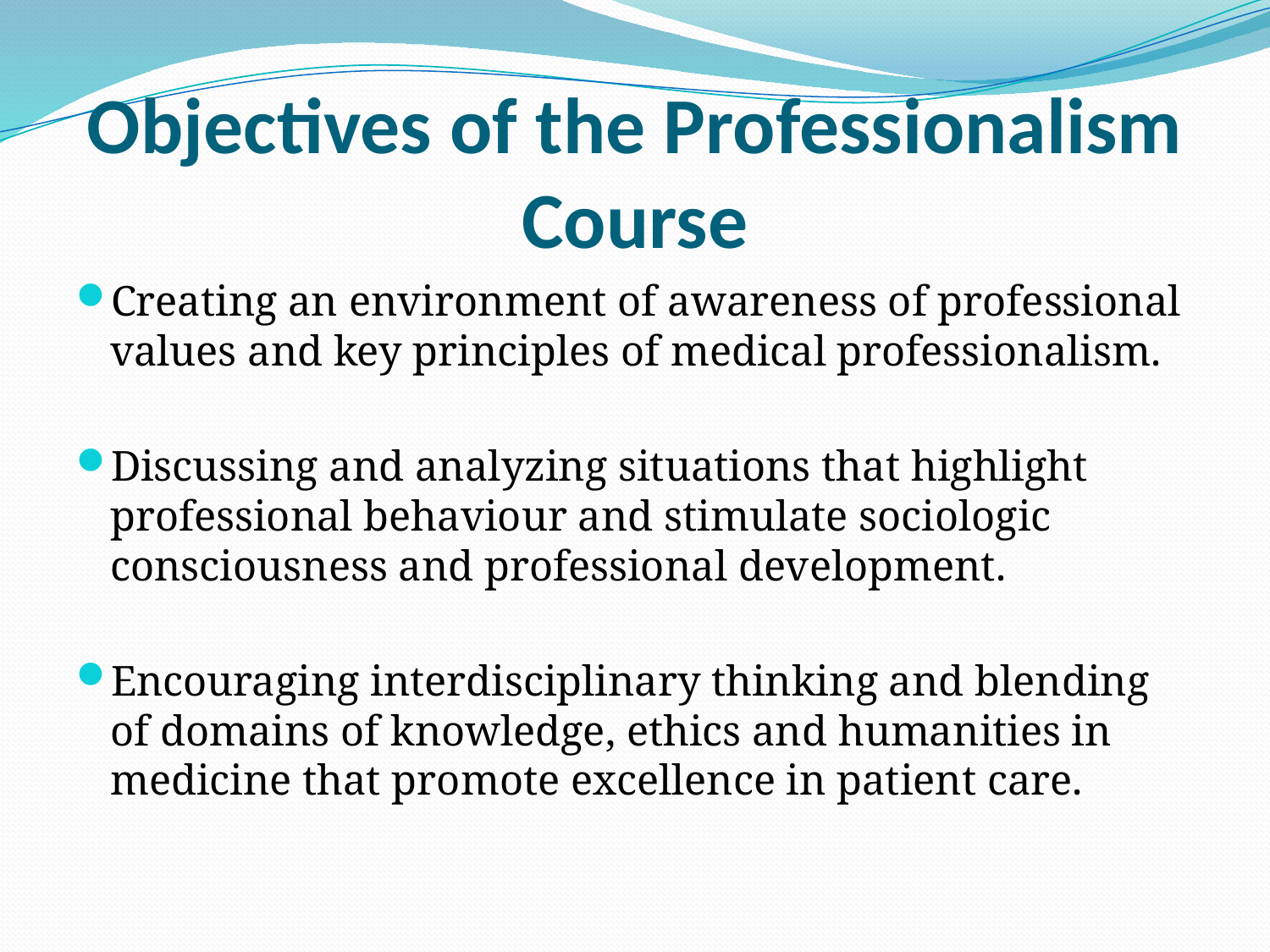

# Objectives of the Professionalism Course
Creating an environment of awareness of professional values and key principles of medical professionalism.

Discussing and analyzing situations that highlight professional behaviour and stimulate sociologic consciousness and professional development.

Encouraging interdisciplinary thinking and blending of domains of knowledge, ethics and humanities in medicine that promote excellence in patient care.